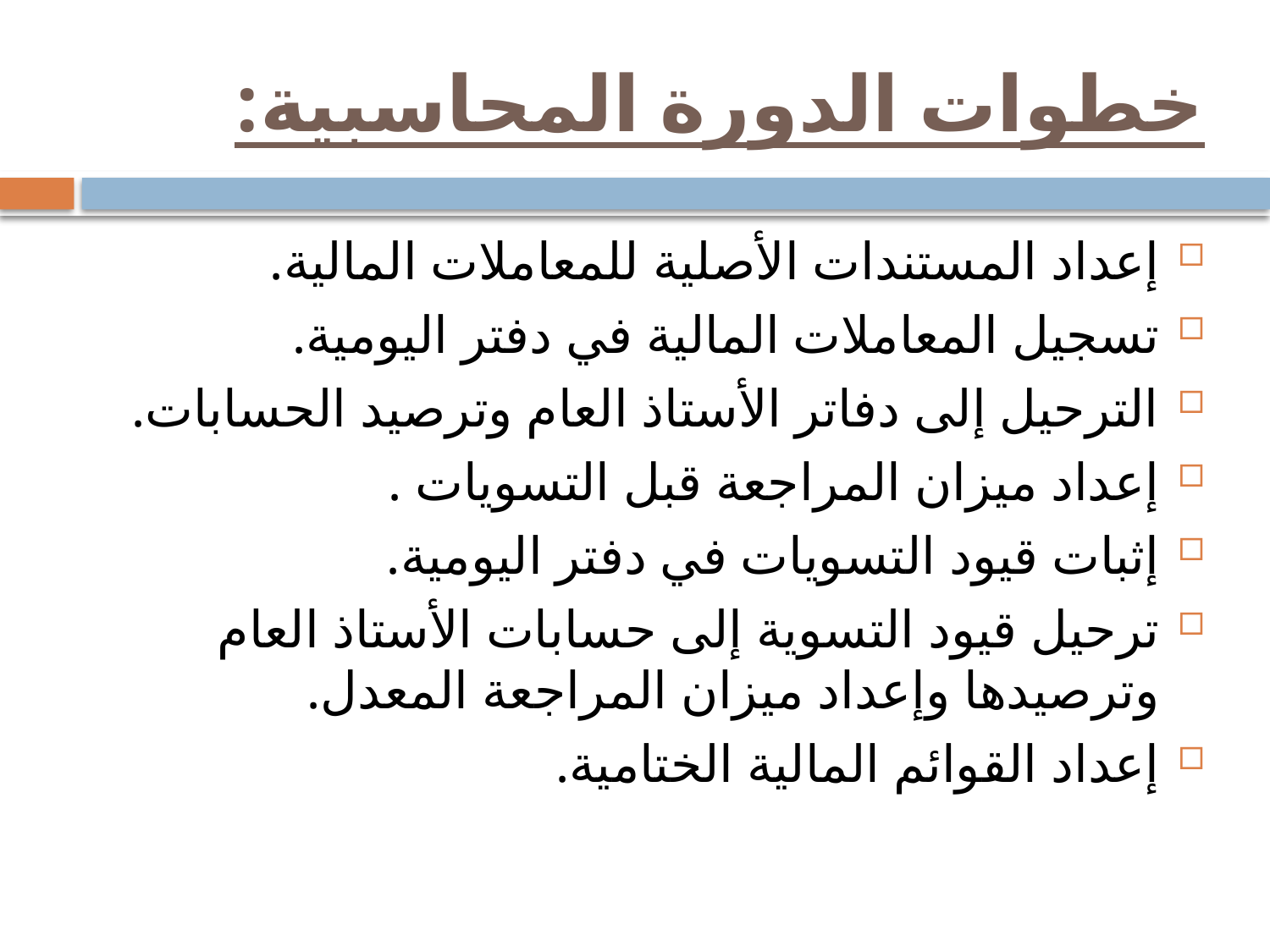

# خطوات الدورة المحاسبية:
إعداد المستندات الأصلية للمعاملات المالية.
تسجيل المعاملات المالية في دفتر اليومية.
الترحيل إلى دفاتر الأستاذ العام وترصيد الحسابات.
إعداد ميزان المراجعة قبل التسويات .
إثبات قيود التسويات في دفتر اليومية.
ترحيل قيود التسوية إلى حسابات الأستاذ العام وترصيدها وإعداد ميزان المراجعة المعدل.
إعداد القوائم المالية الختامية.